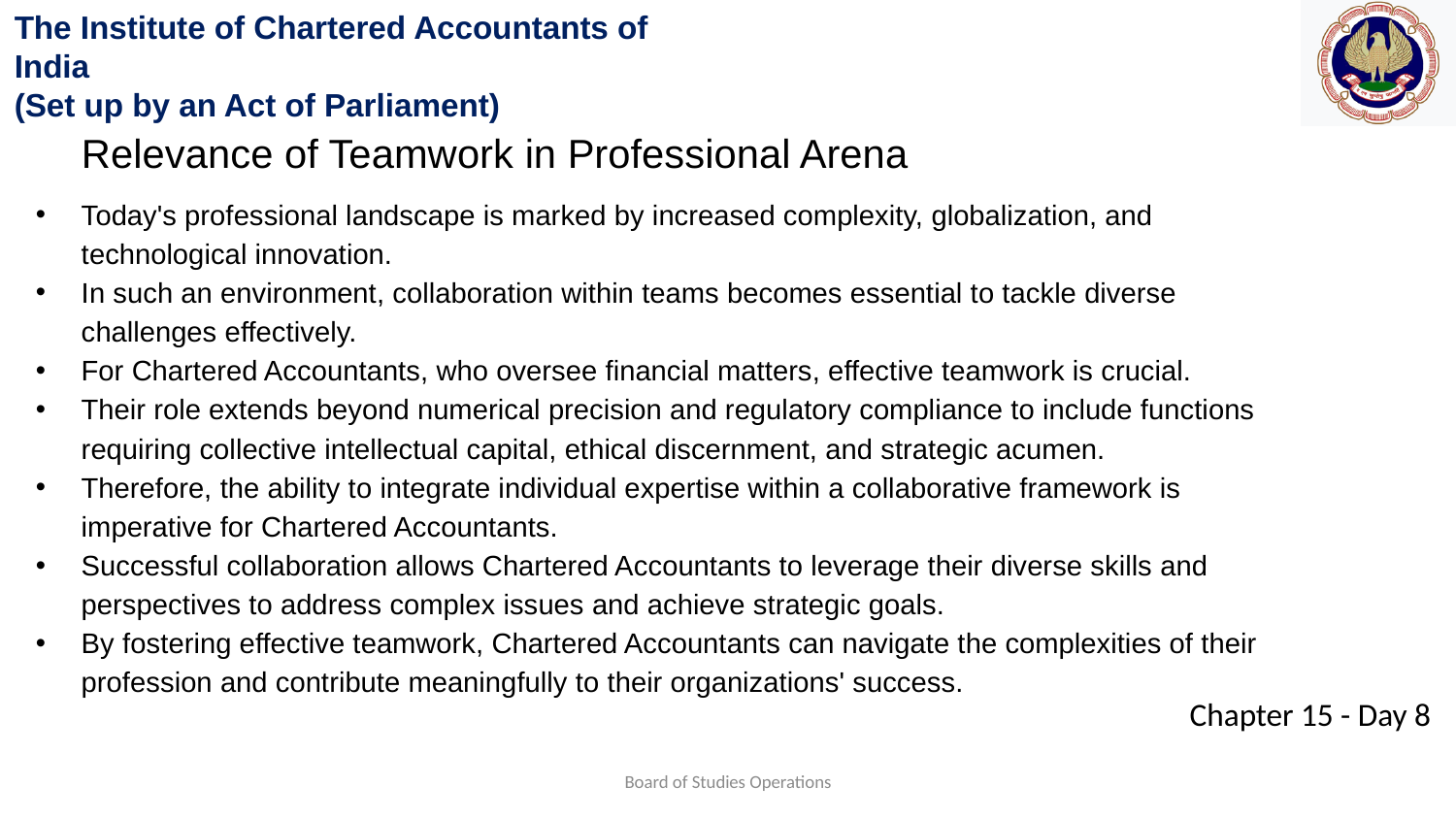

Relevance of Teamwork in Professional Arena
Today's professional landscape is marked by increased complexity, globalization, and technological innovation.
In such an environment, collaboration within teams becomes essential to tackle diverse challenges effectively.
For Chartered Accountants, who oversee financial matters, effective teamwork is crucial.
Their role extends beyond numerical precision and regulatory compliance to include functions requiring collective intellectual capital, ethical discernment, and strategic acumen.
Therefore, the ability to integrate individual expertise within a collaborative framework is imperative for Chartered Accountants.
Successful collaboration allows Chartered Accountants to leverage their diverse skills and perspectives to address complex issues and achieve strategic goals.
By fostering effective teamwork, Chartered Accountants can navigate the complexities of their profession and contribute meaningfully to their organizations' success.
Board of Studies Operations